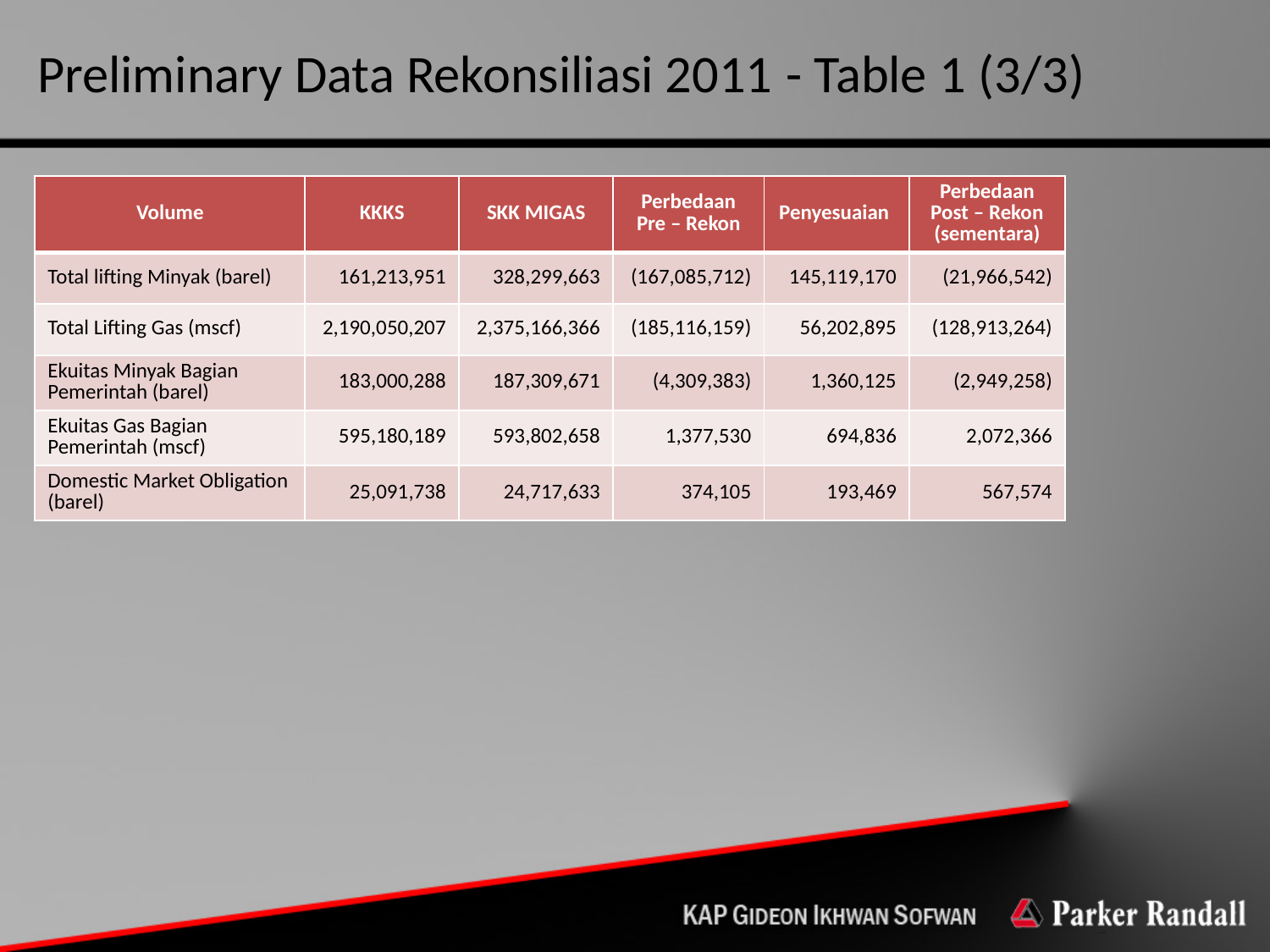

Preliminary Data Rekonsiliasi 2011 - Table 1 (3/3)
| Volume | KKKS | SKK MIGAS | Perbedaan Pre – Rekon | Penyesuaian | Perbedaan Post – Rekon (sementara) |
| --- | --- | --- | --- | --- | --- |
| Total lifting Minyak (barel) | 161,213,951 | 328,299,663 | (167,085,712) | 145,119,170 | (21,966,542) |
| Total Lifting Gas (mscf) | 2,190,050,207 | 2,375,166,366 | (185,116,159) | 56,202,895 | (128,913,264) |
| Ekuitas Minyak Bagian Pemerintah (barel) | 183,000,288 | 187,309,671 | (4,309,383) | 1,360,125 | (2,949,258) |
| Ekuitas Gas Bagian Pemerintah (mscf) | 595,180,189 | 593,802,658 | 1,377,530 | 694,836 | 2,072,366 |
| Domestic Market Obligation (barel) | 25,091,738 | 24,717,633 | 374,105 | 193,469 | 567,574 |